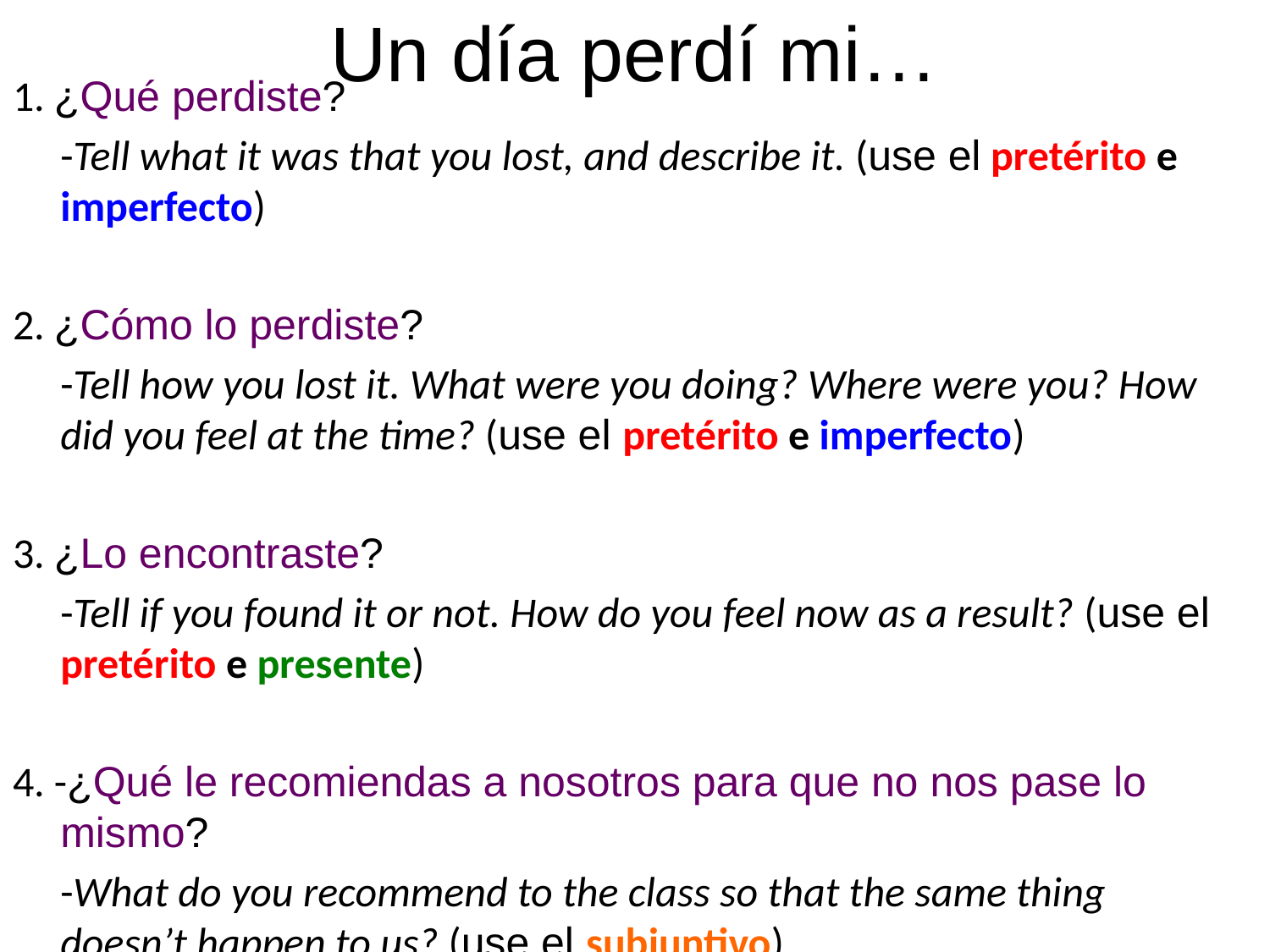

# Un día perdí mi…
1. ¿Qué perdiste?
	-Tell what it was that you lost, and describe it. (use el pretérito e imperfecto)

2. ¿Cómo lo perdiste?
	-Tell how you lost it. What were you doing? Where were you? How did you feel at the time? (use el pretérito e imperfecto)

3. ¿Lo encontraste?
	-Tell if you found it or not. How do you feel now as a result? (use el pretérito e presente)

4. -¿Qué le recomiendas a nosotros para que no nos pase lo mismo?
	-What do you recommend to the class so that the same thing doesn’t happen to us? (use el subjuntivo)